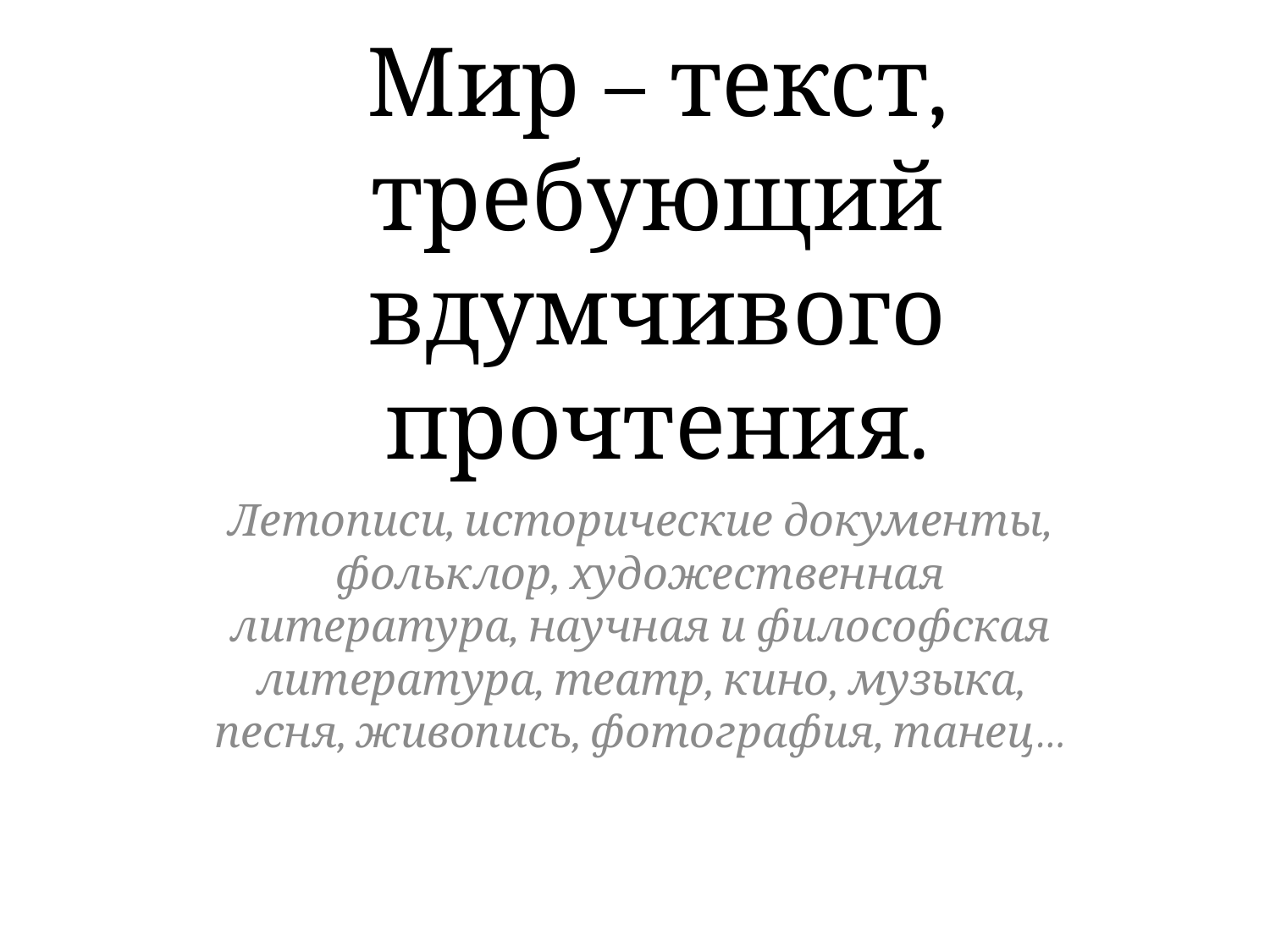

# Мир – текст, требующий вдумчивого прочтения.
Летописи, исторические документы, фольклор, художественная литература, научная и философская литература, театр, кино, музыка, песня, живопись, фотография, танец…